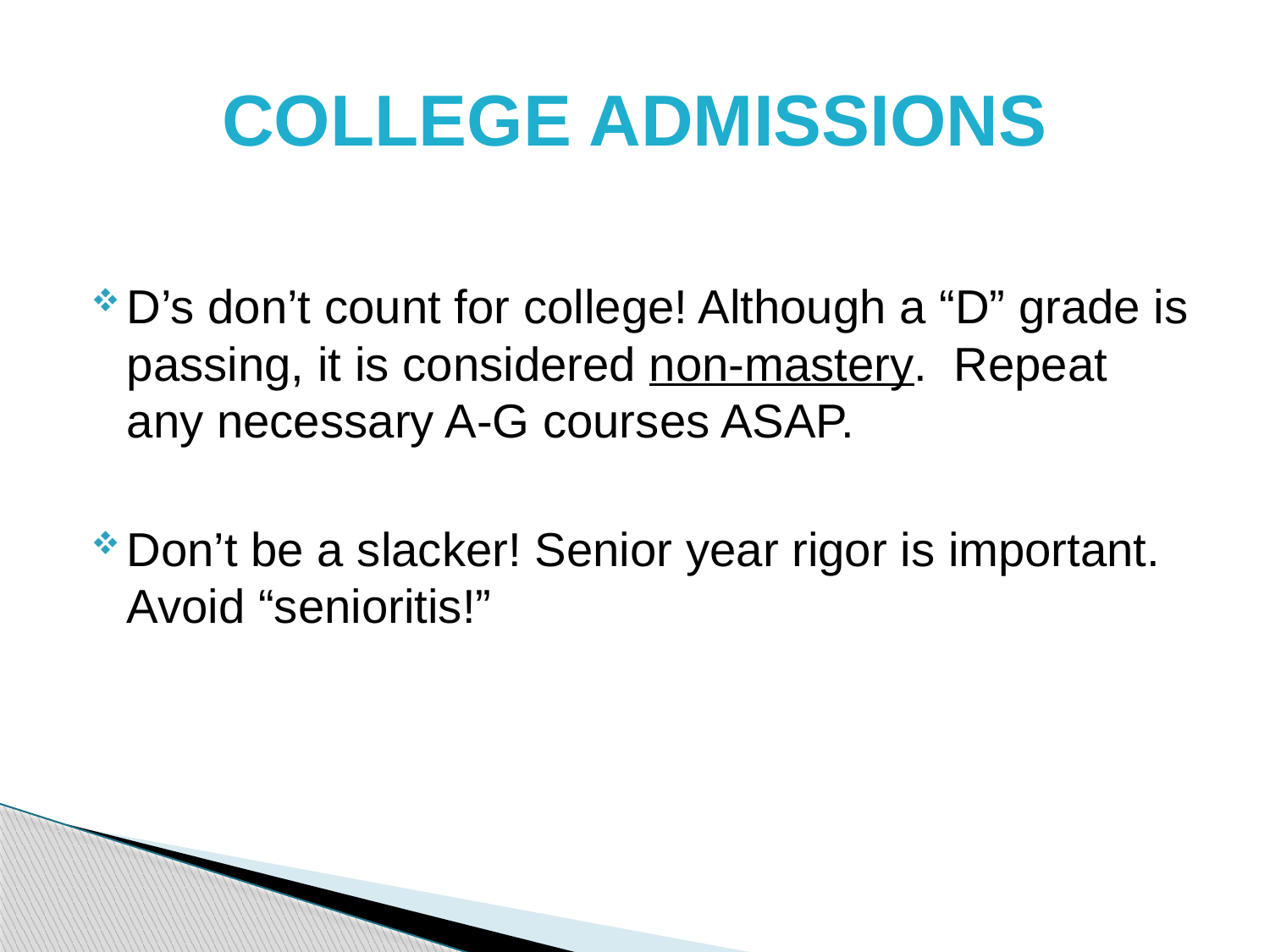

# COLLEGE ADMISSIONS

D’s don’t count for college! Although a “D” grade is passing, it is considered non-mastery.  Repeat any necessary A-G courses ASAP.

Don’t be a slacker! Senior year rigor is important.  Avoid “senioritis!”